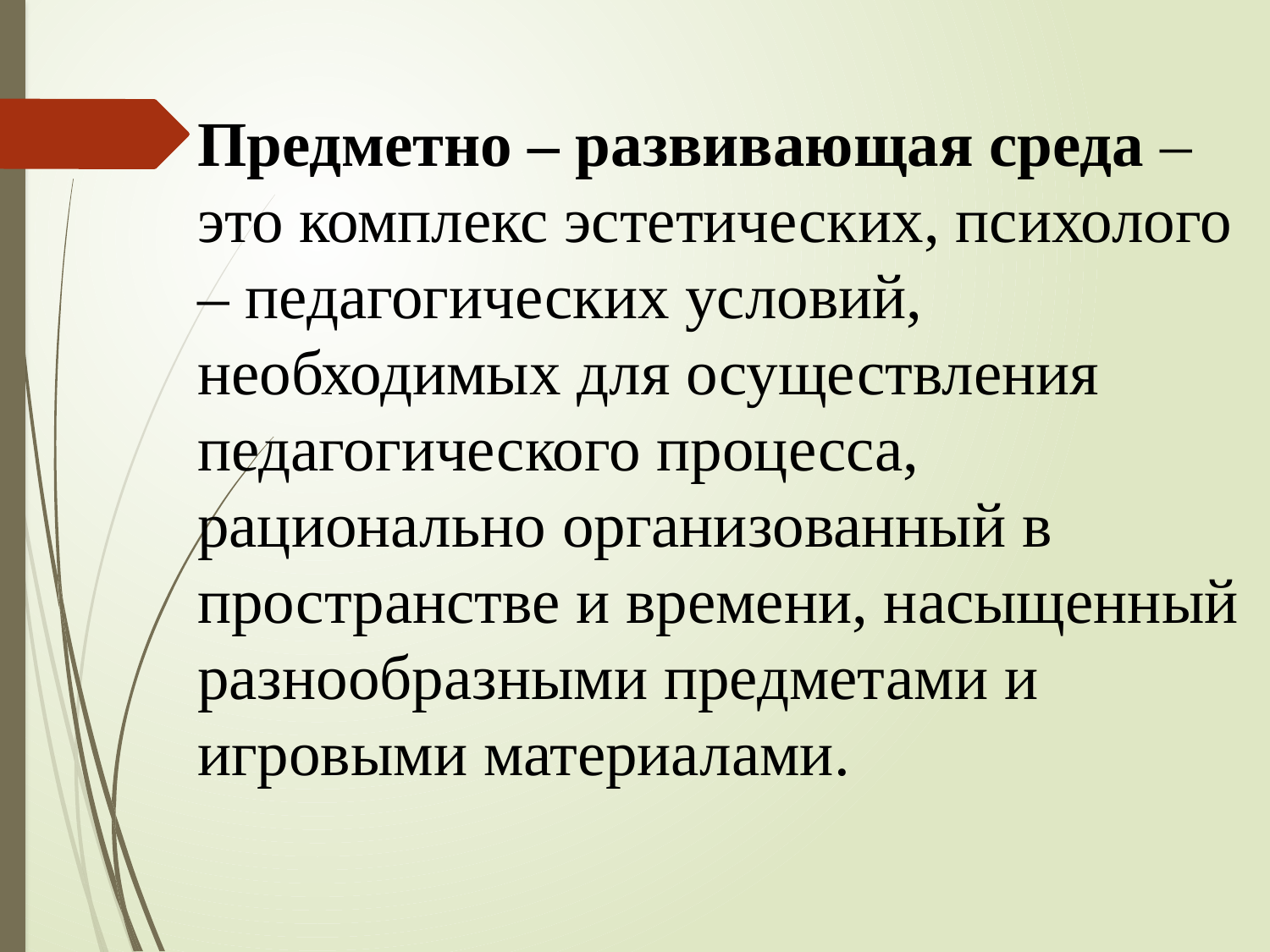

Предметно – развивающая среда –
это комплекс эстетических, психолого
– педагогических условий,
необходимых для осуществления
педагогического процесса,
рационально организованный в
пространстве и времени, насыщенный
разнообразными предметами и
игровыми материалами.